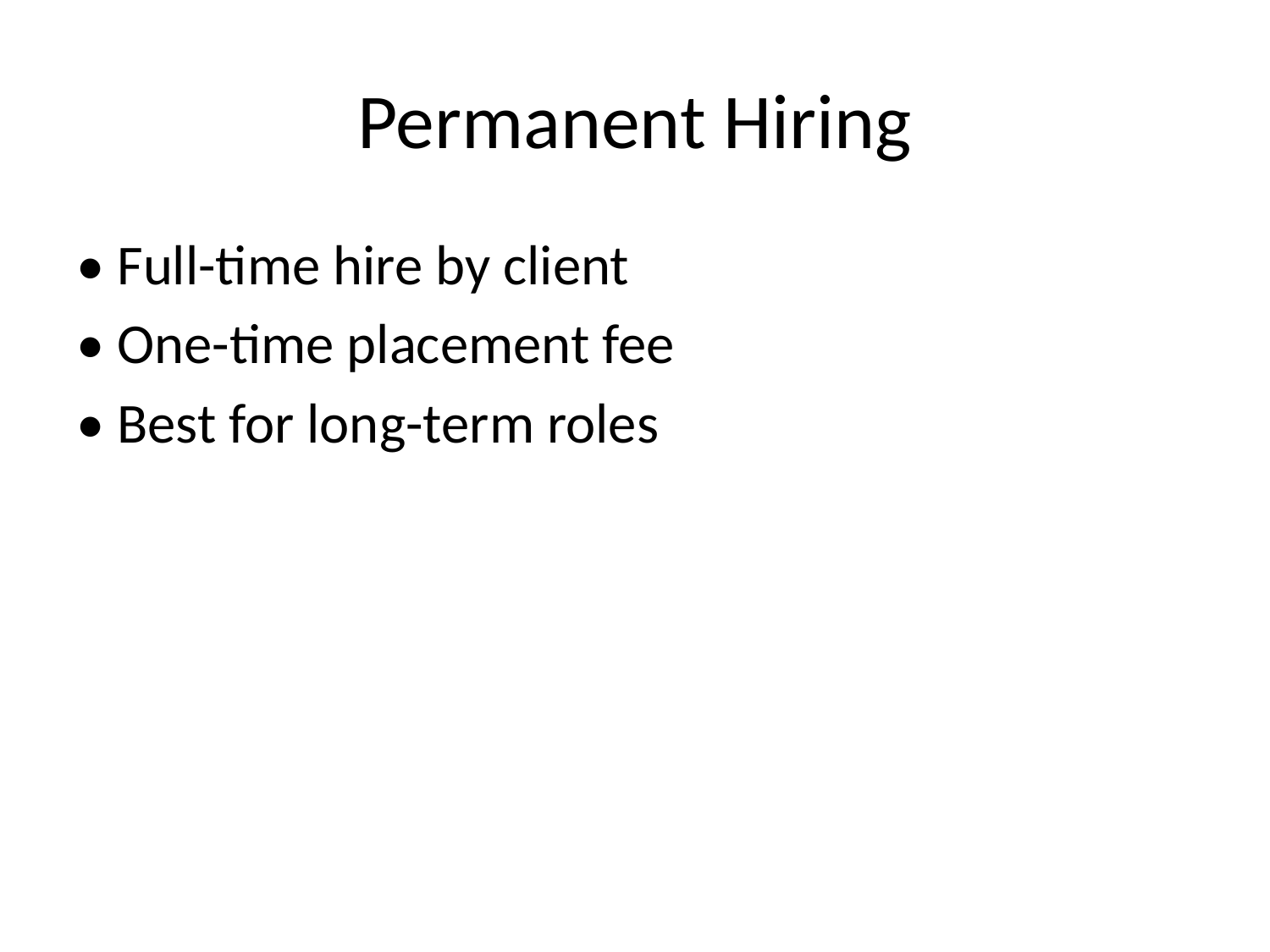

# Permanent Hiring
• Full-time hire by client
• One-time placement fee
• Best for long-term roles